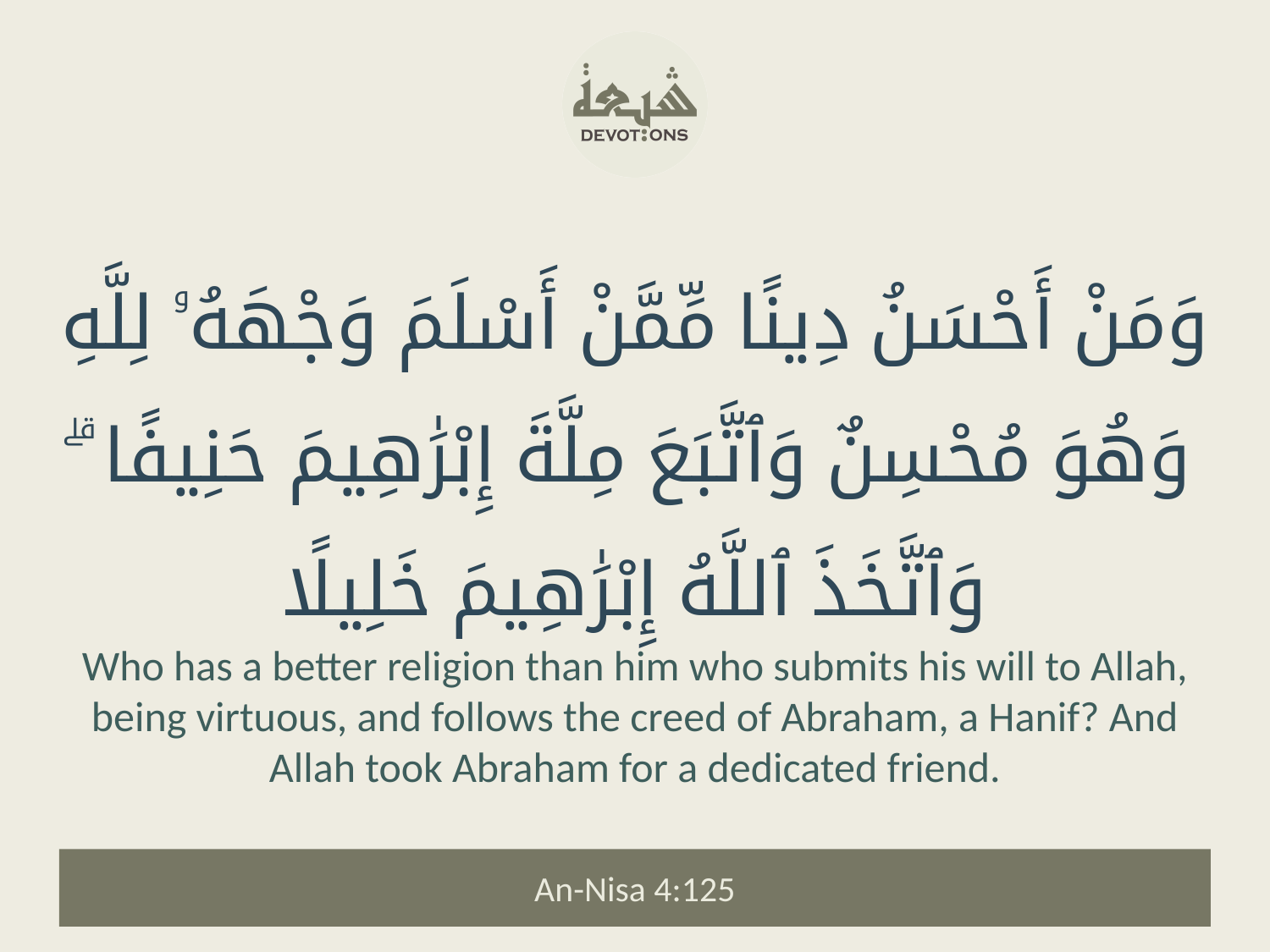

وَمَنْ أَحْسَنُ دِينًا مِّمَّنْ أَسْلَمَ وَجْهَهُۥ لِلَّهِ وَهُوَ مُحْسِنٌ وَٱتَّبَعَ مِلَّةَ إِبْرَٰهِيمَ حَنِيفًا ۗ وَٱتَّخَذَ ٱللَّهُ إِبْرَٰهِيمَ خَلِيلًا
Who has a better religion than him who submits his will to Allah, being virtuous, and follows the creed of Abraham, a Hanif? And Allah took Abraham for a dedicated friend.
An-Nisa 4:125